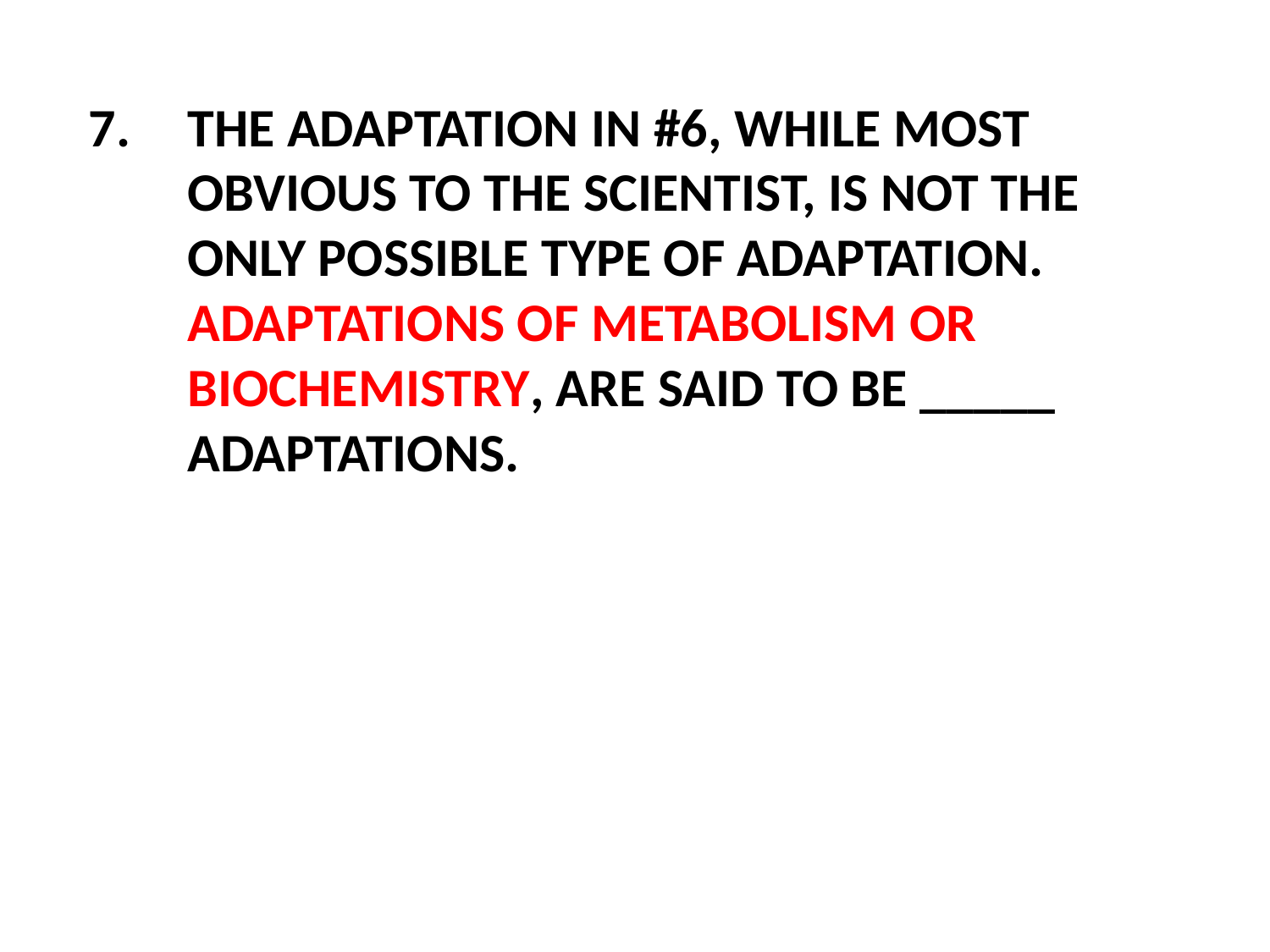

THE ADAPTATION IN #6, WHILE MOST OBVIOUS TO THE SCIENTIST, IS NOT THE ONLY POSSIBLE TYPE OF ADAPTATION.  ADAPTATIONS OF METABOLISM OR BIOCHEMISTRY, ARE SAID TO BE _____ ADAPTATIONS.